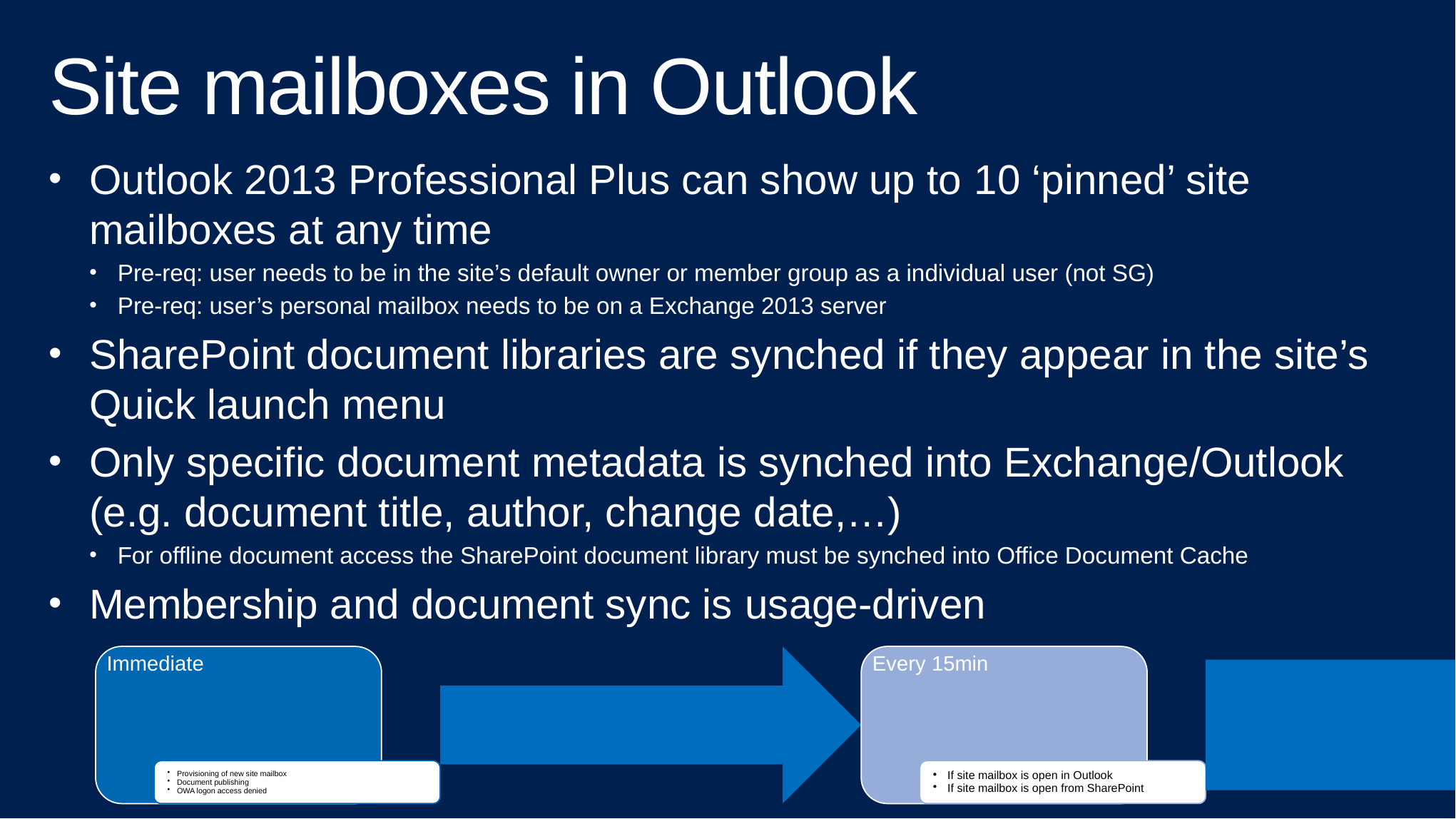

# Site mailboxes in Outlook
Outlook 2013 Professional Plus can show up to 10 ‘pinned’ site mailboxes at any time
Pre-req: user needs to be in the site’s default owner or member group as a individual user (not SG)
Pre-req: user’s personal mailbox needs to be on a Exchange 2013 server
SharePoint document libraries are synched if they appear in the site’s Quick launch menu
Only specific document metadata is synched into Exchange/Outlook (e.g. document title, author, change date,…)
For offline document access the SharePoint document library must be synched into Office Document Cache
Membership and document sync is usage-driven
Immediate
Provisioning of new site mailbox
Document publishing
OWA logon access denied
Every 15min
If site mailbox is open in Outlook
If site mailbox is open from SharePoint